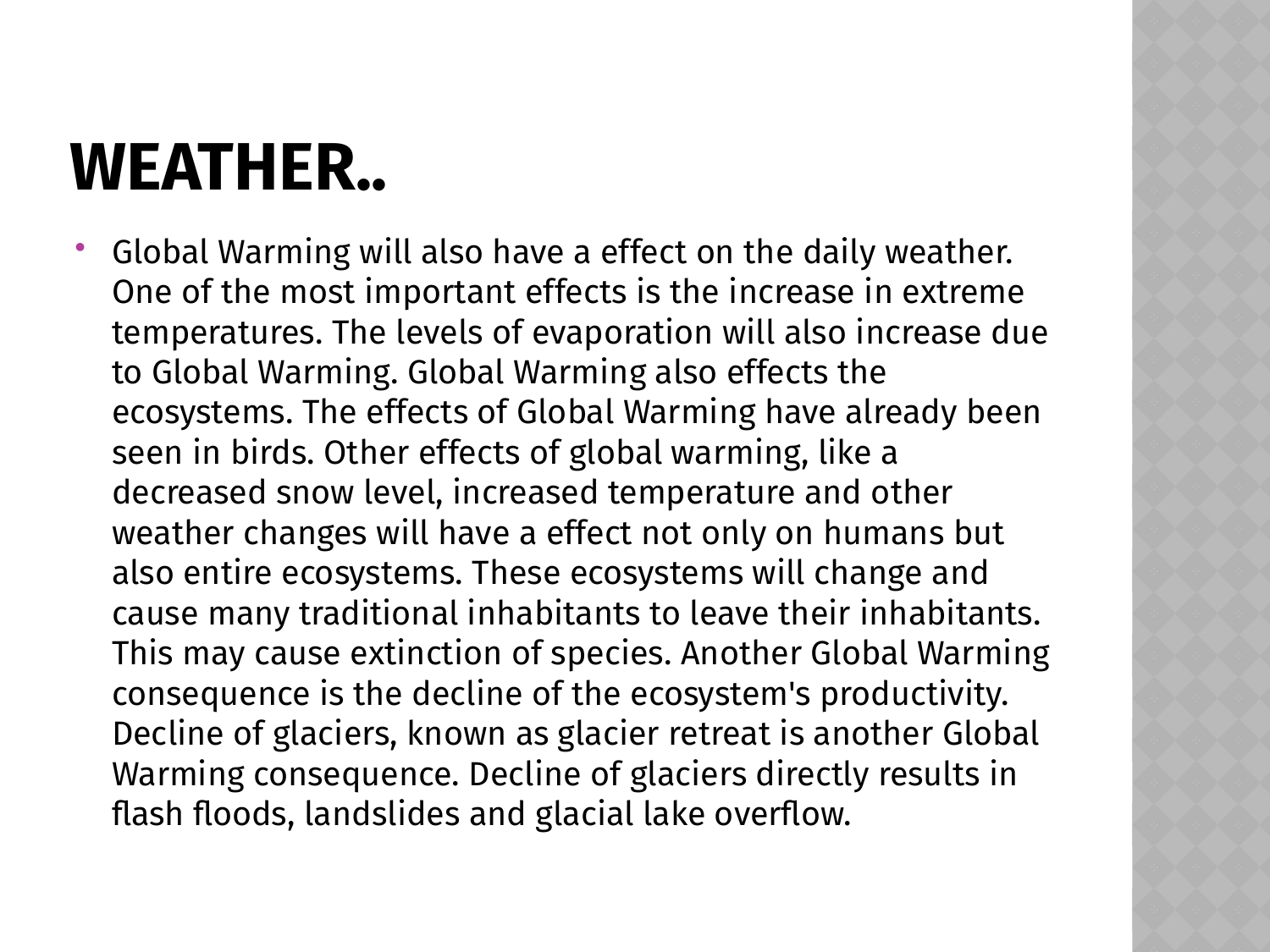

# Weather..
Global Warming will also have a effect on the daily weather. One of the most important effects is the increase in extreme temperatures. The levels of evaporation will also increase due to Global Warming. Global Warming also effects the ecosystems. The effects of Global Warming have already been seen in birds. Other effects of global warming, like a decreased snow level, increased temperature and other weather changes will have a effect not only on humans but also entire ecosystems. These ecosystems will change and cause many traditional inhabitants to leave their inhabitants. This may cause extinction of species. Another Global Warming consequence is the decline of the ecosystem's productivity. Decline of glaciers, known as glacier retreat is another Global Warming consequence. Decline of glaciers directly results in flash floods, landslides and glacial lake overflow.